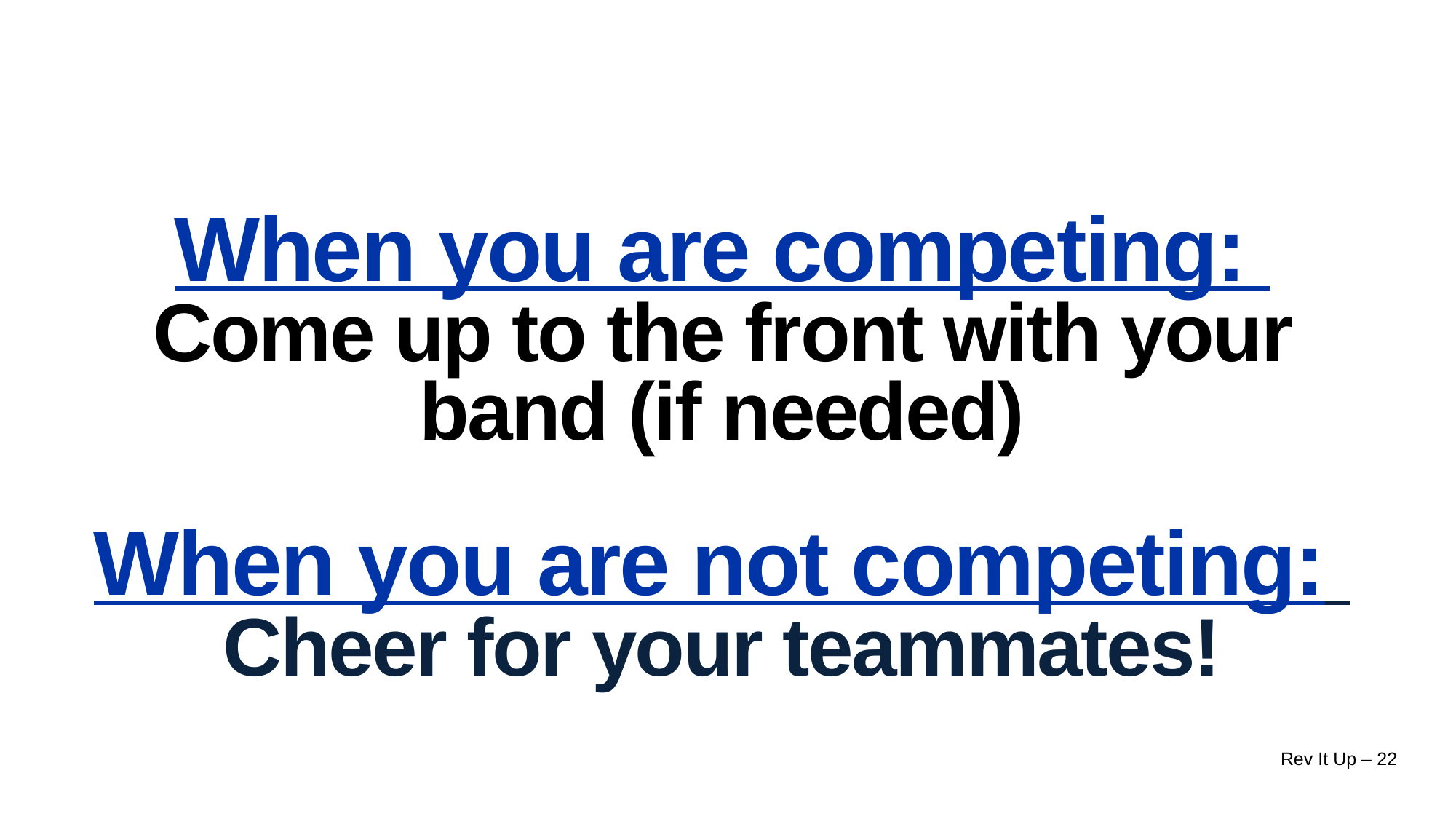

# When you are competing: Come up to the front with your band (if needed) When you are not competing: Cheer for your teammates!
Rev It Up – 22